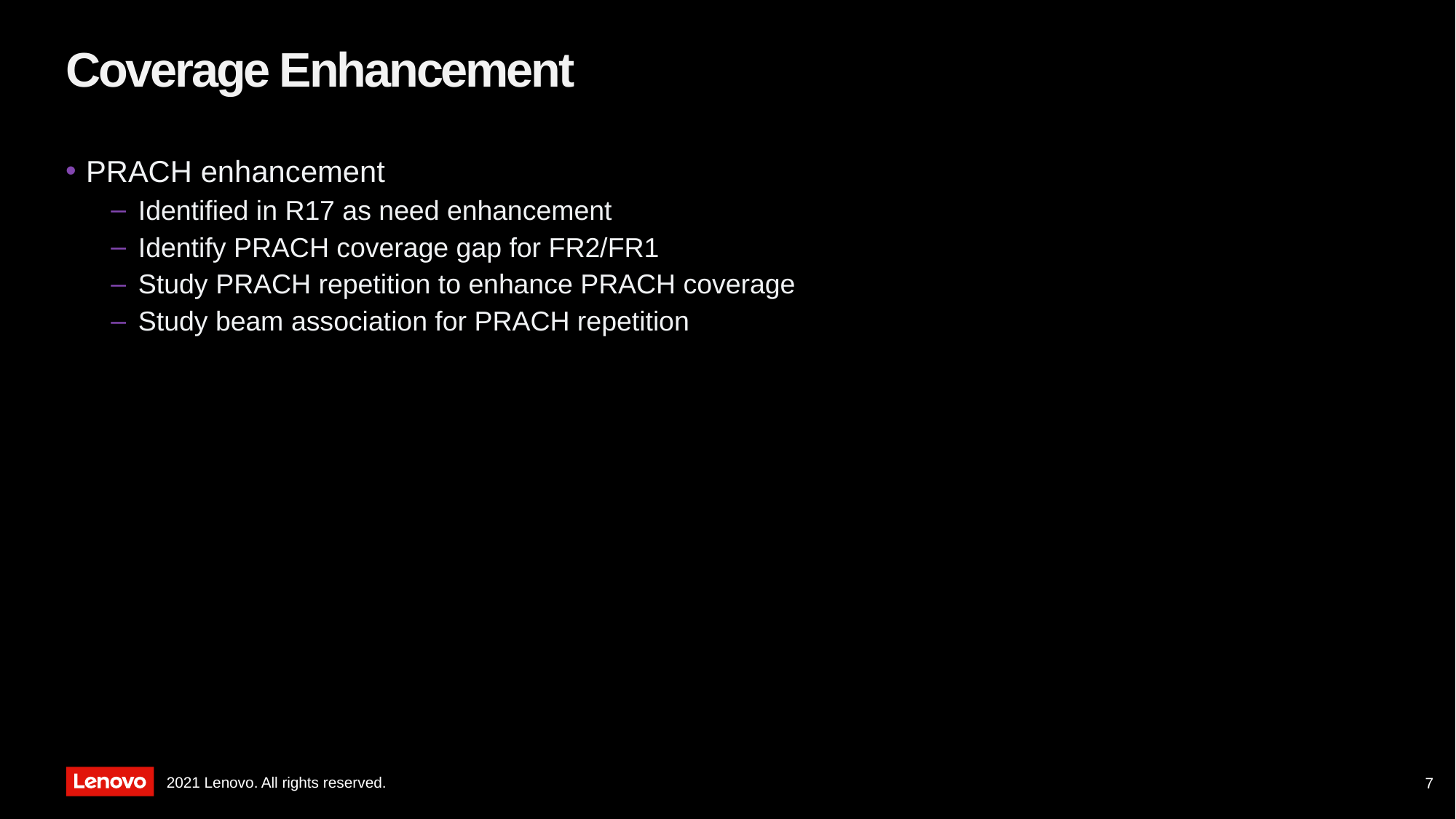

# Coverage Enhancement
PRACH enhancement
Identified in R17 as need enhancement
Identify PRACH coverage gap for FR2/FR1
Study PRACH repetition to enhance PRACH coverage
Study beam association for PRACH repetition

7